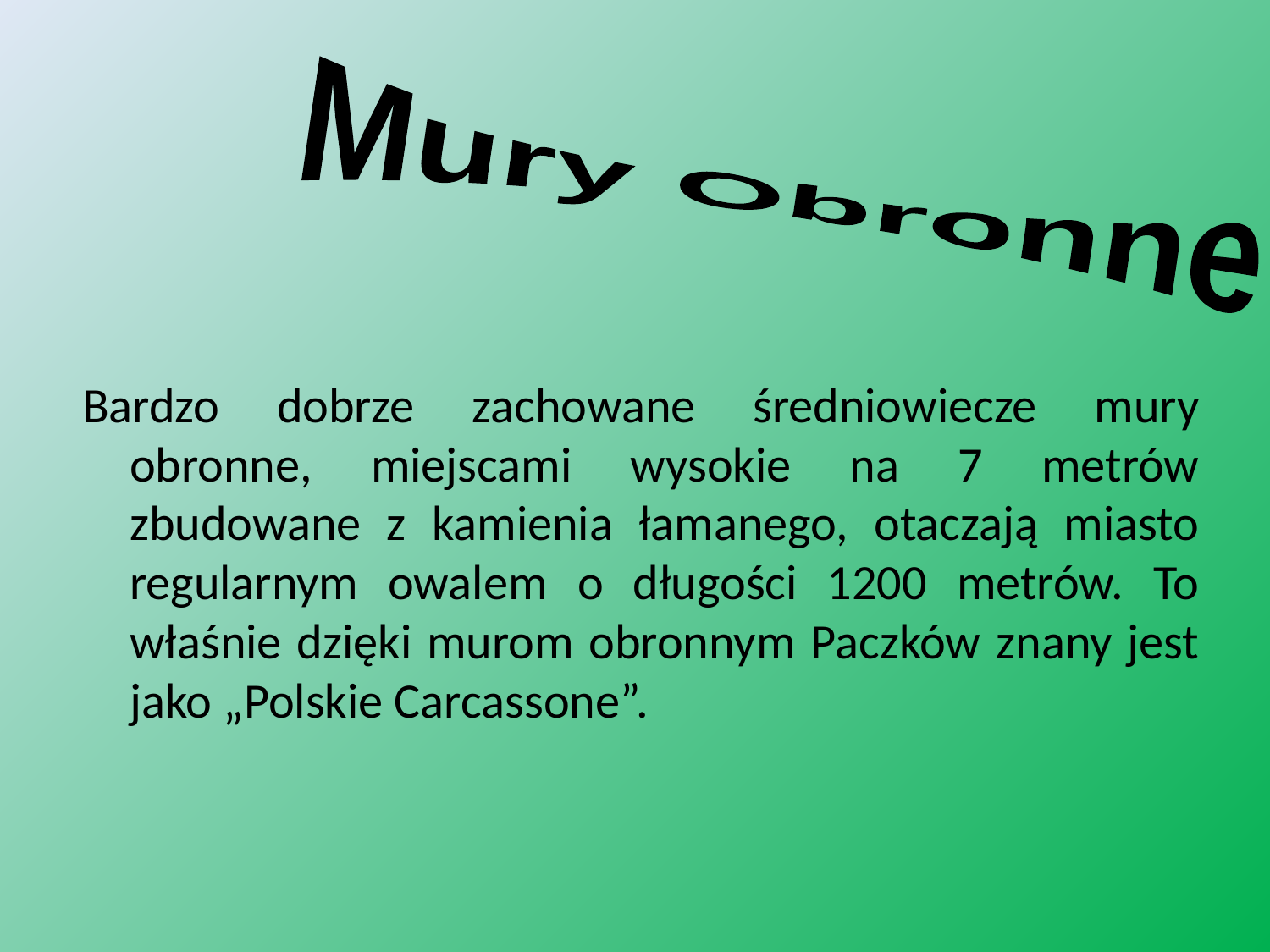

Mury Obronne
Bardzo dobrze zachowane średniowiecze mury obronne, miejscami wysokie na 7 metrów zbudowane z kamienia łamanego, otaczają miasto regularnym owalem o długości 1200 metrów. To właśnie dzięki murom obronnym Paczków znany jest jako „Polskie Carcassone”.